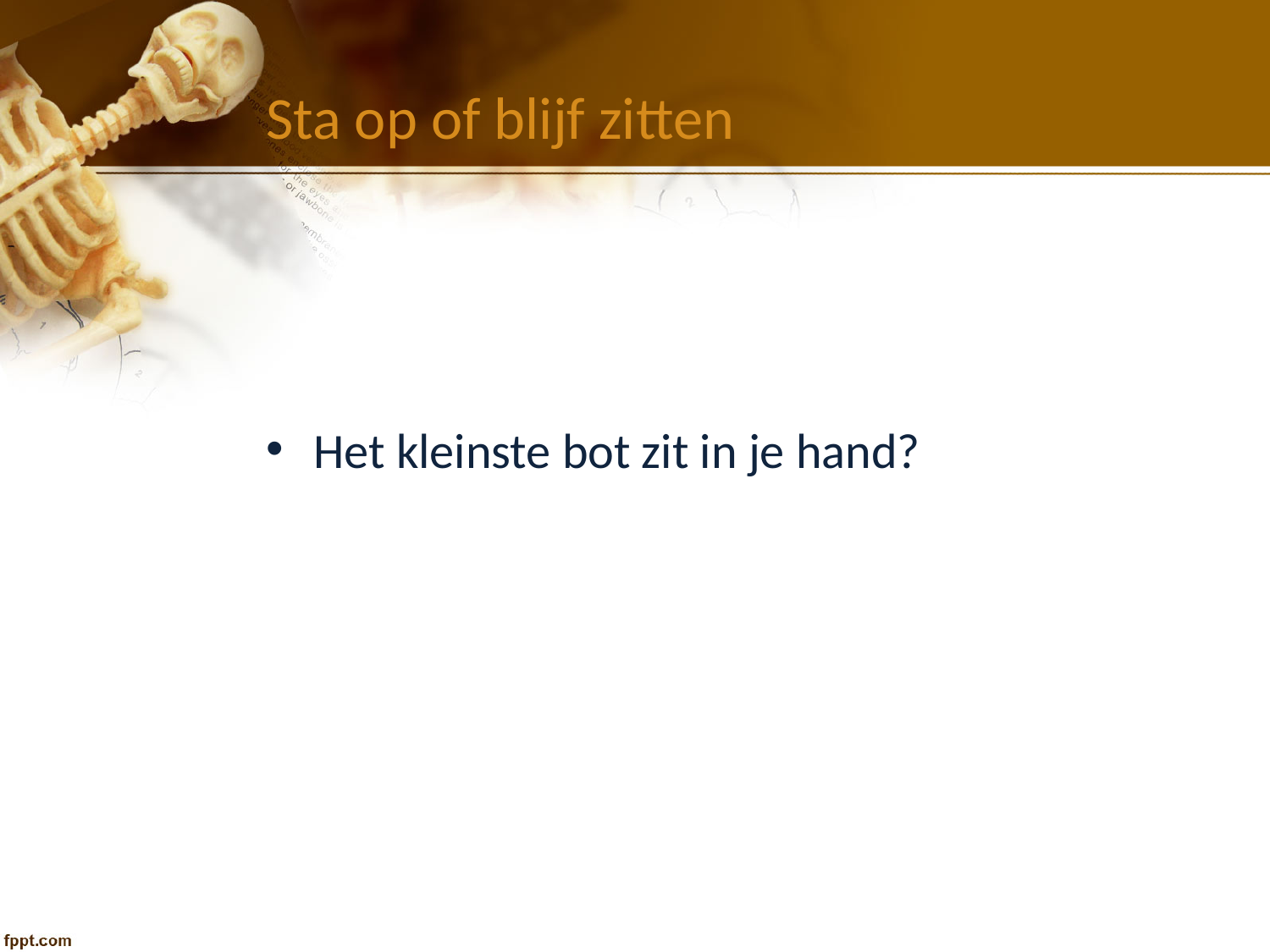

# Sta op of blijf zitten
Het kleinste bot zit in je hand?